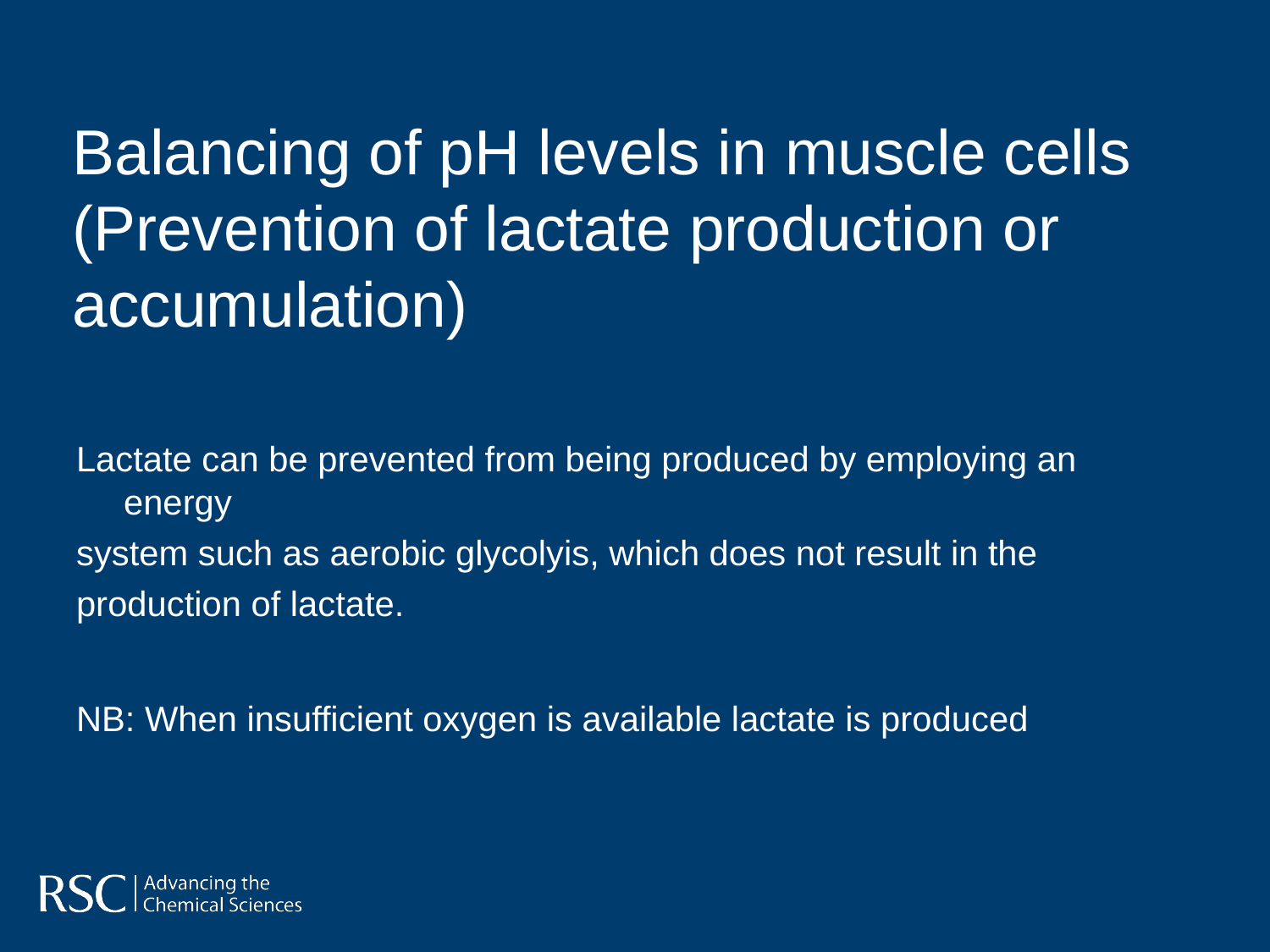

Balancing of pH levels in muscle cells
(Prevention of lactate production or
accumulation)

Lactate can be prevented from being produced by employing an energy
system such as aerobic glycolyis, which does not result in the
production of lactate.

NB: When insufficient oxygen is available lactate is produced